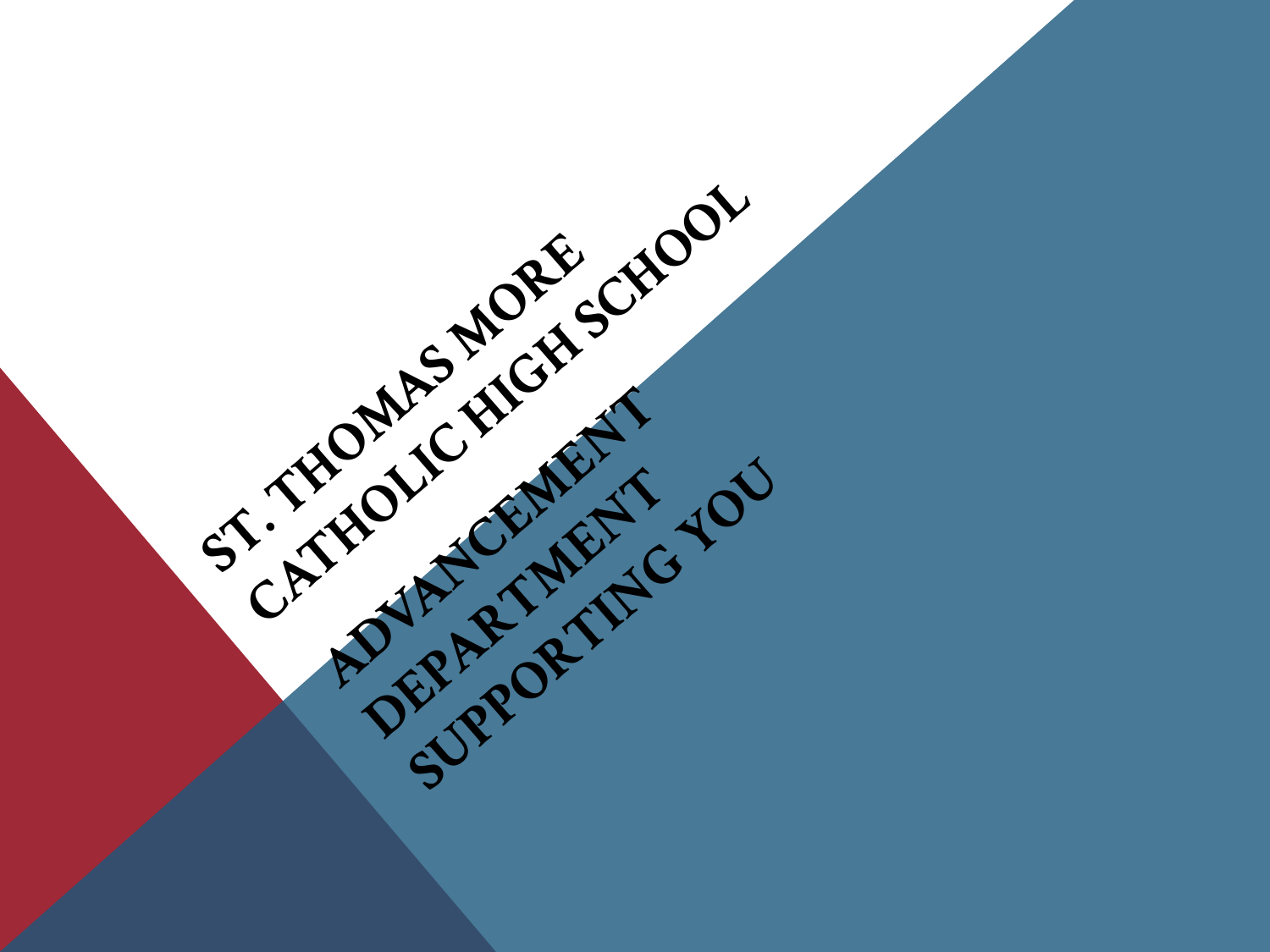

# St. Thomas More Catholic High School

Advancement Department
Supporting You